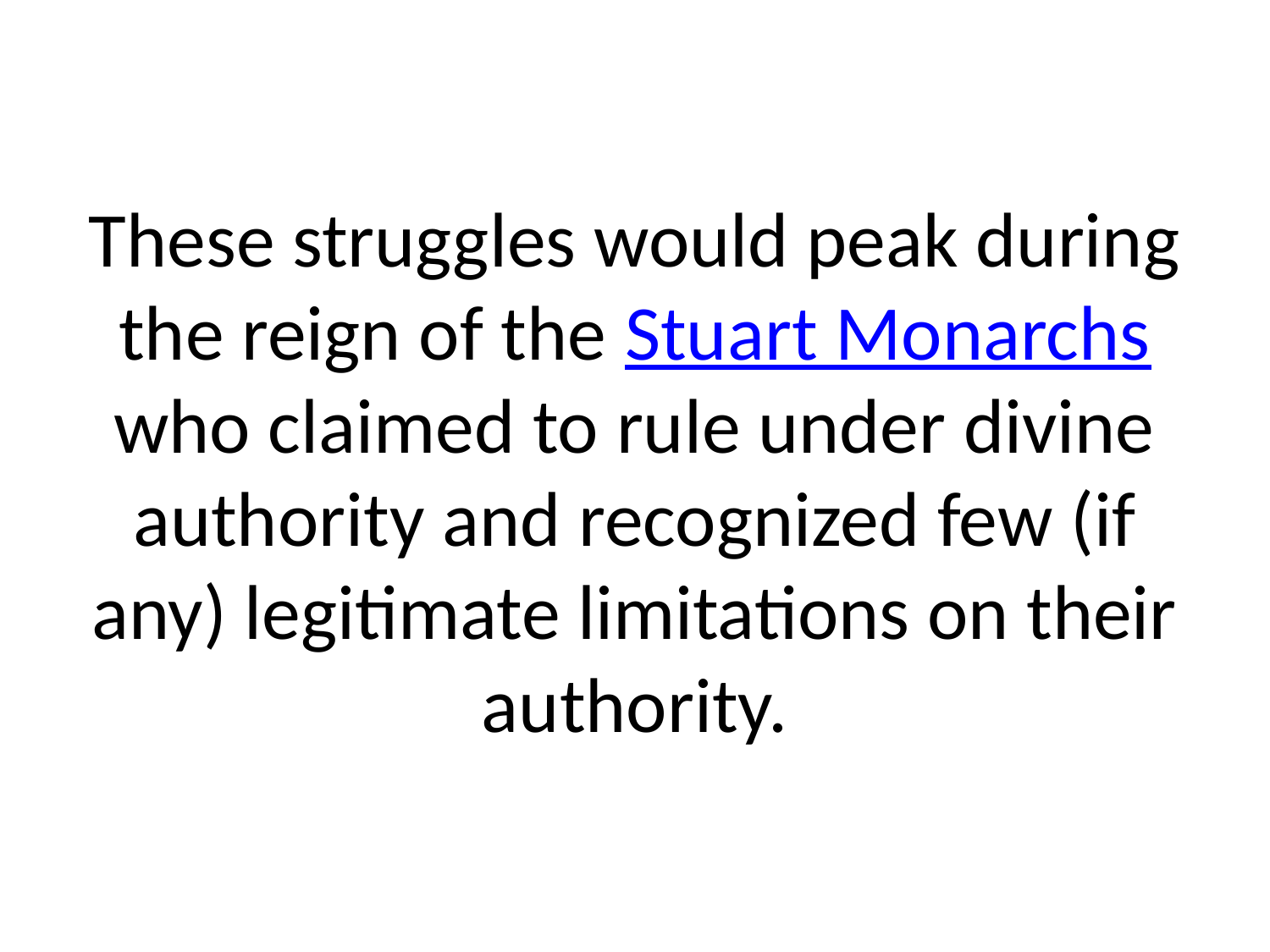

# These struggles would peak during the reign of the Stuart Monarchs who claimed to rule under divine authority and recognized few (if any) legitimate limitations on their authority.